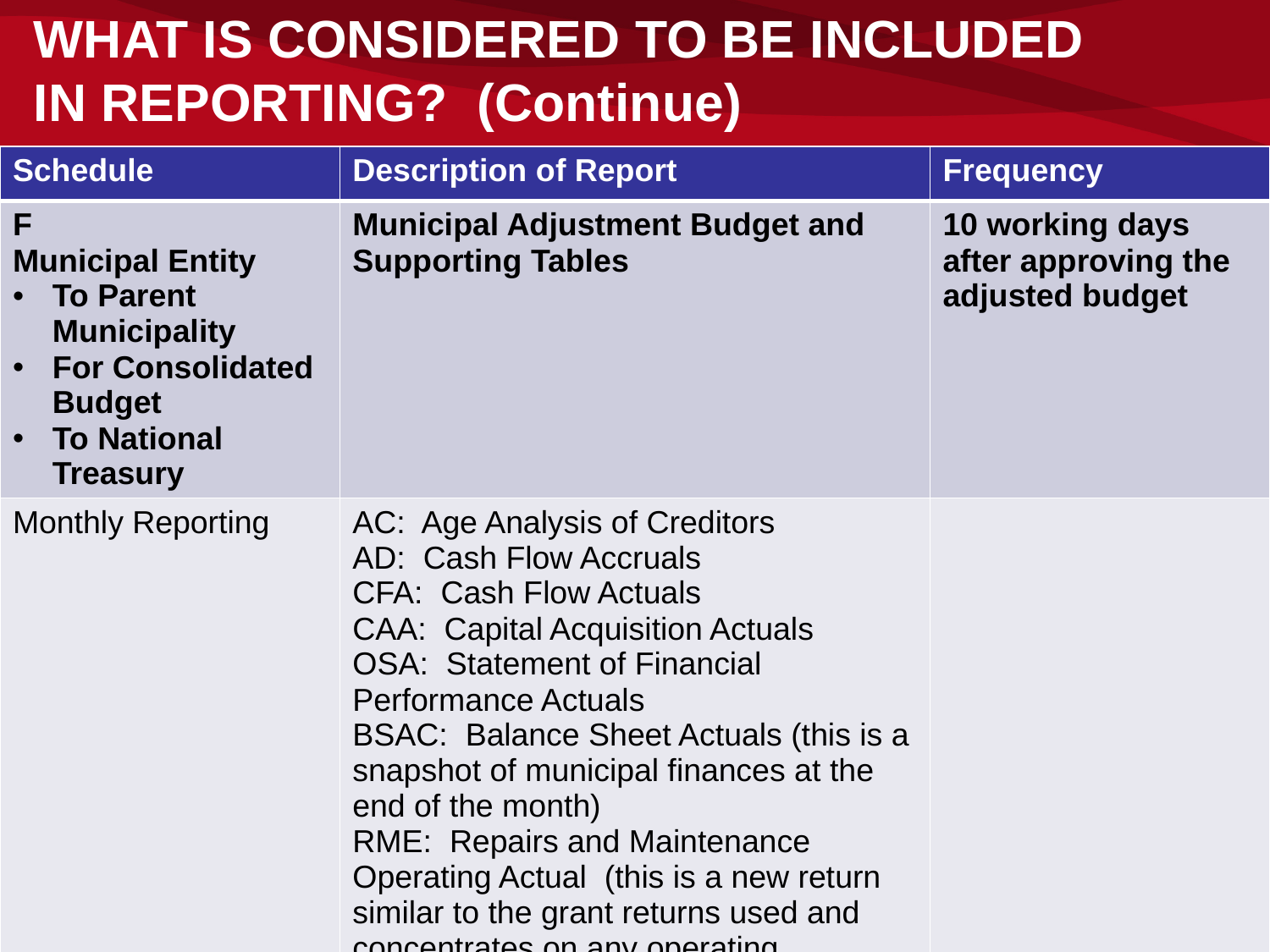

# WHAT IS CONSIDERED TO BE INCLUDED IN REPORTING?  (Continue)
| Schedule | Description of Report | Frequency |
| --- | --- | --- |
| F Municipal Entity To Parent Municipality For Consolidated Budget To National Treasury | Municipal Adjustment Budget and Supporting Tables | 10 working days after approving the adjusted budget |
| Monthly Reporting | AC: Age Analysis of Creditors AD: Cash Flow Accruals CFA: Cash Flow Actuals CAA: Capital Acquisition Actuals OSA: Statement of Financial Performance Actuals BSAC: Balance Sheet Actuals (this is a snapshot of municipal finances at the end of the month) RME: Repairs and Maintenance Operating Actual (this is a new return similar to the grant returns used and concentrates on any operating expenditure incurred for repairs and maintenance during the month of reporting |  |

11